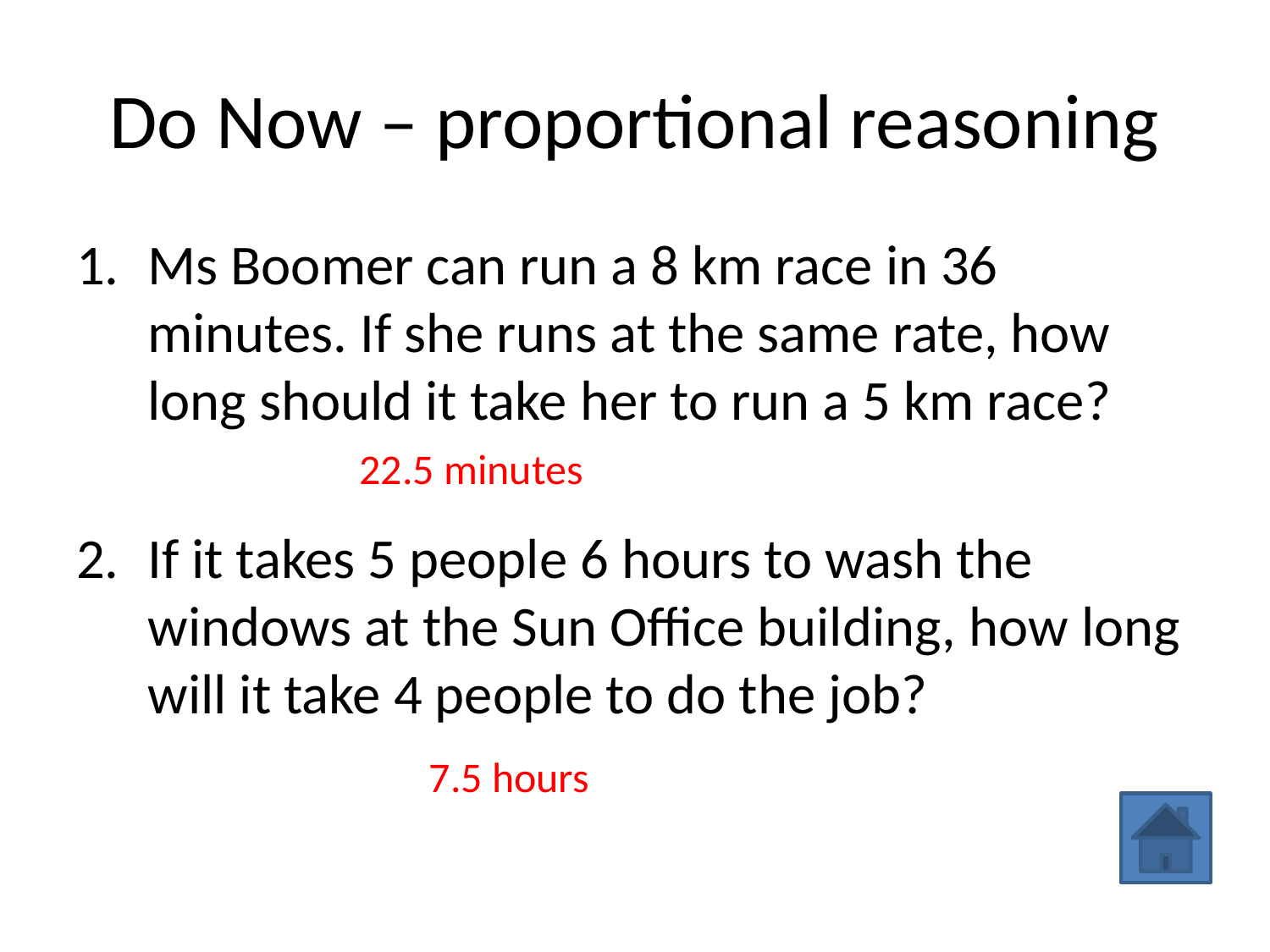

# Do Now – proportional reasoning
Ms Boomer can run a 8 km race in 36 minutes. If she runs at the same rate, how long should it take her to run a 5 km race?

If it takes 5 people 6 hours to wash the windows at the Sun Office building, how long will it take 4 people to do the job?
22.5 minutes
7.5 hours